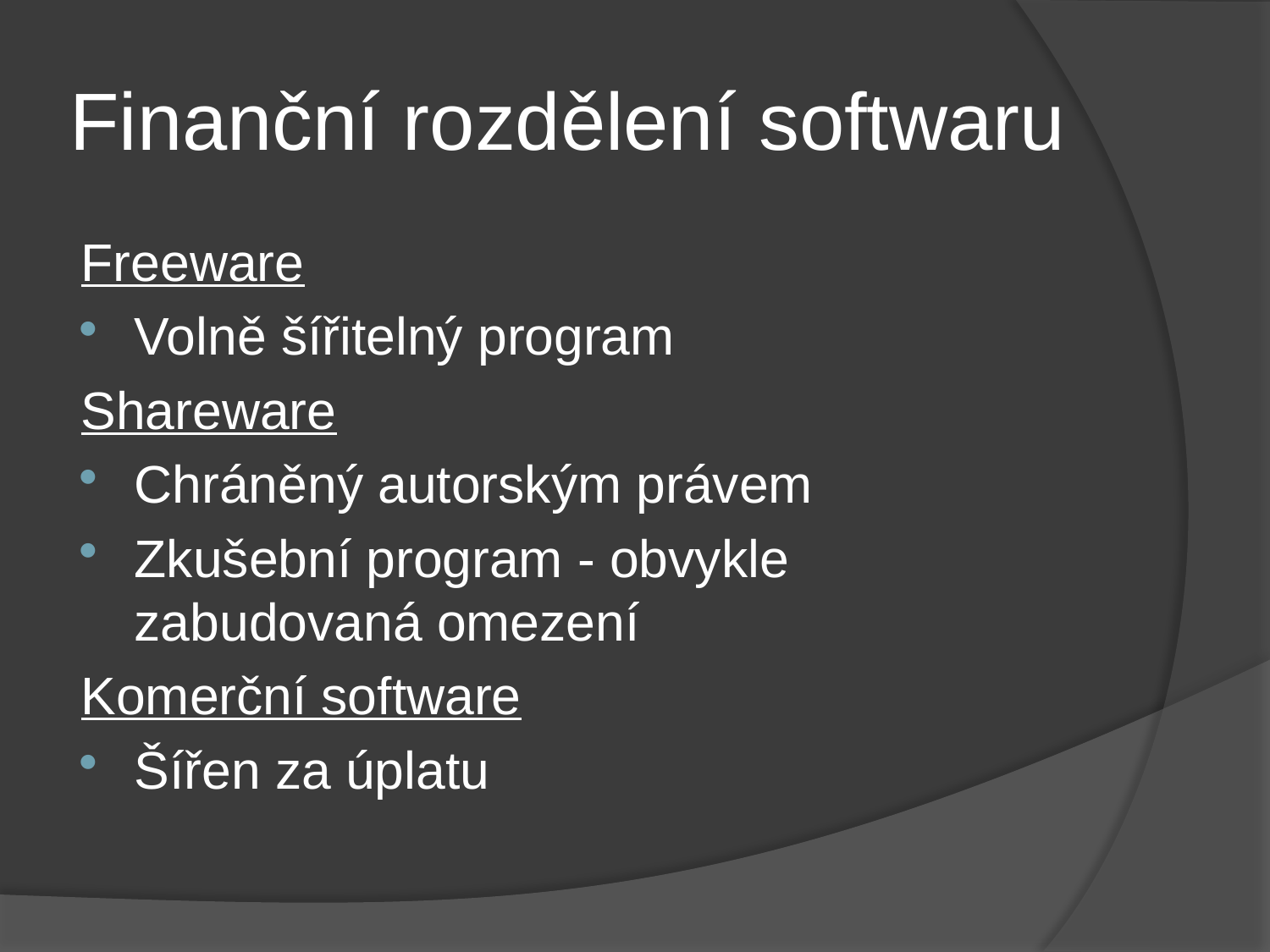

# Finanční rozdělení softwaru
Freeware
Volně šířitelný program
Shareware
Chráněný autorským právem
Zkušební program - obvykle zabudovaná omezení
Komerční software
Šířen za úplatu